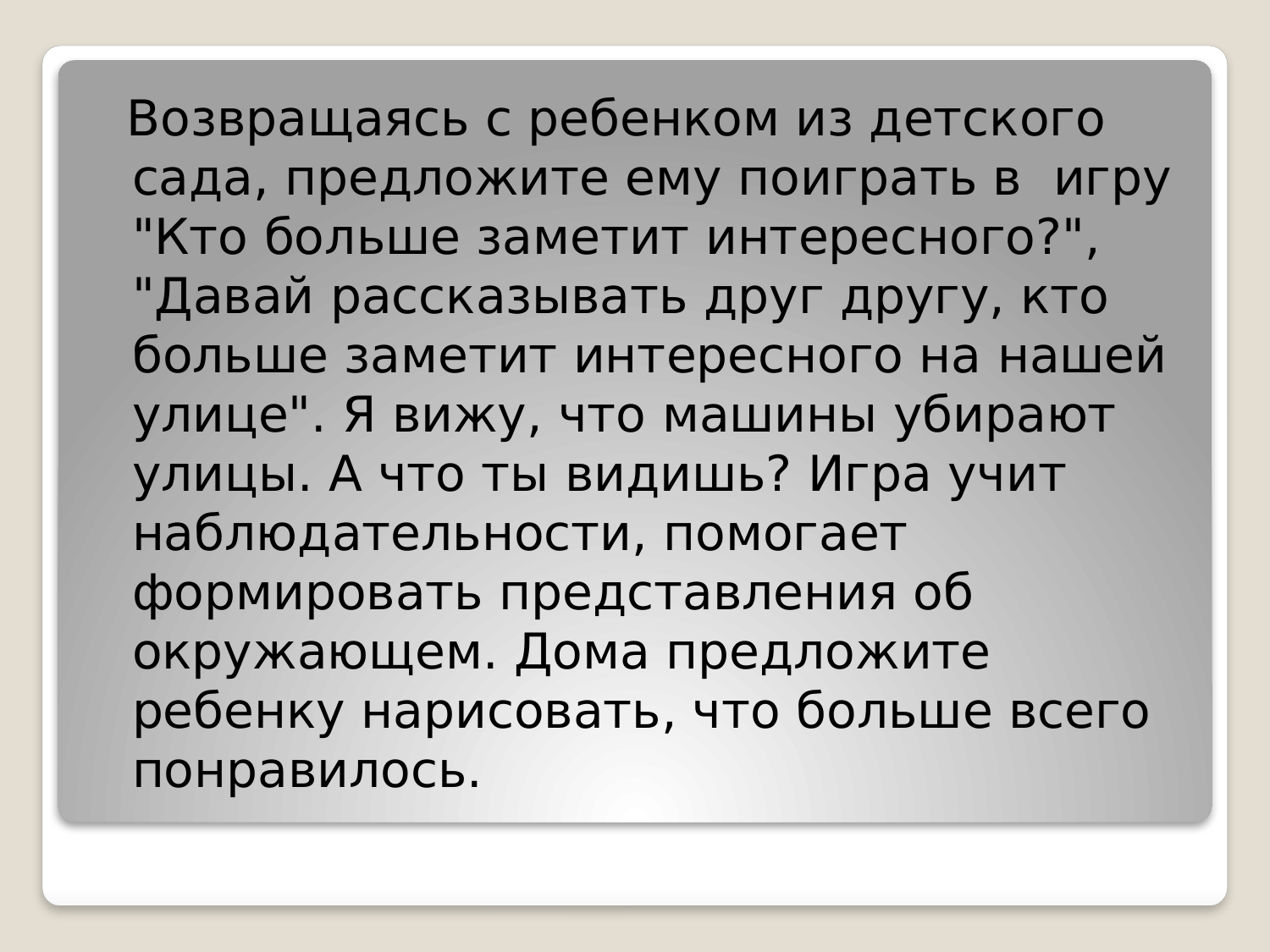

Возвращаясь с ребенком из детского сада, предложите ему поиграть в  игру "Кто больше заметит интересного?", "Давай рассказывать друг другу, кто больше заметит интересного на нашей улице". Я вижу, что машины убирают улицы. А что ты видишь? Игра учит наблюдательности, помогает формировать представления об окружающем. Дома предложите ребенку нарисовать, что больше всего понравилось.
#